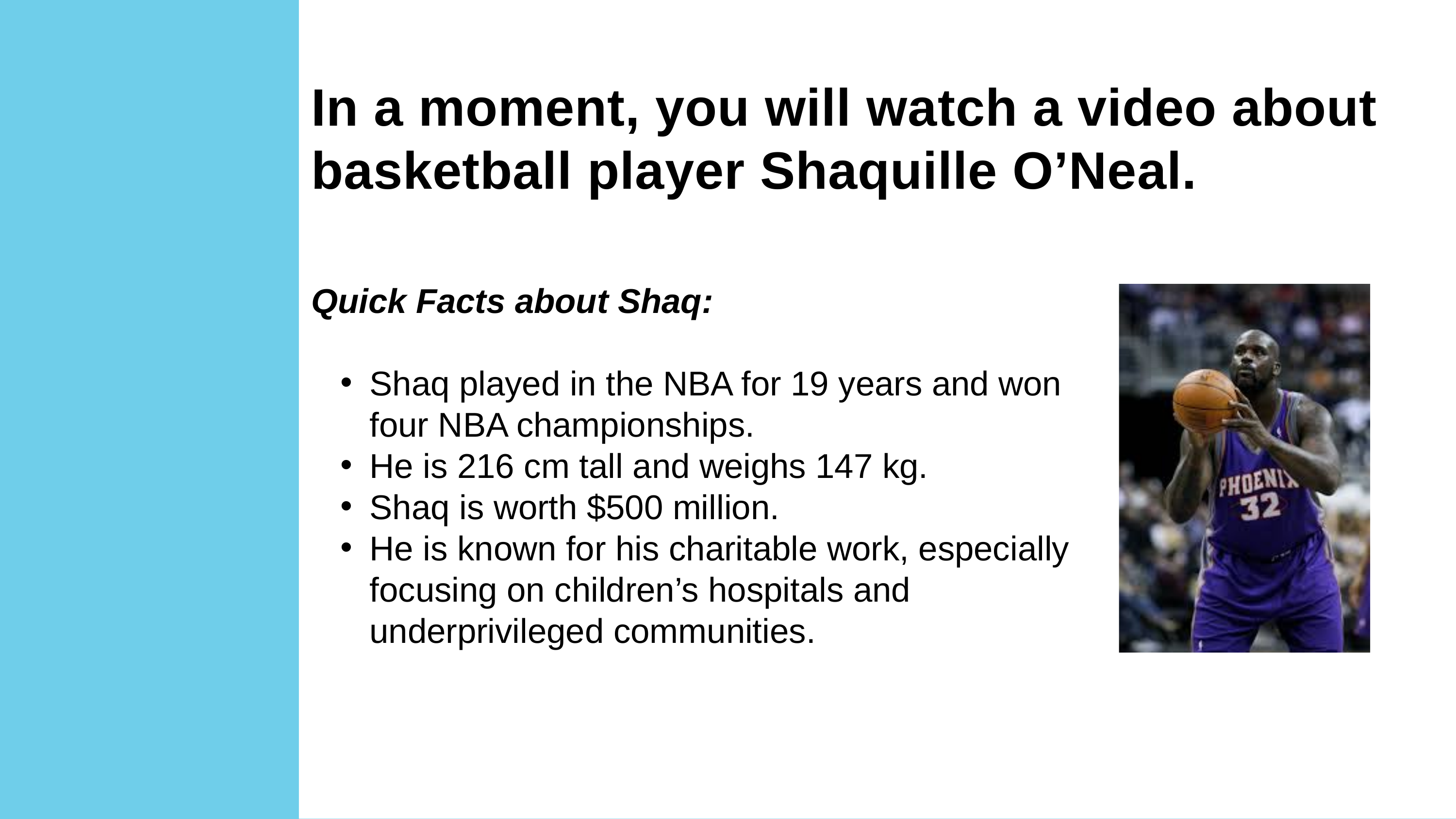

In a moment, you will watch a video about basketball player Shaquille O’Neal.
Quick Facts about Shaq:

Shaq played in the NBA for 19 years and won four NBA championships.
He is 216 cm tall and weighs 147 kg.
Shaq is worth $500 million.
He is known for his charitable work, especially focusing on children’s hospitals and underprivileged communities.